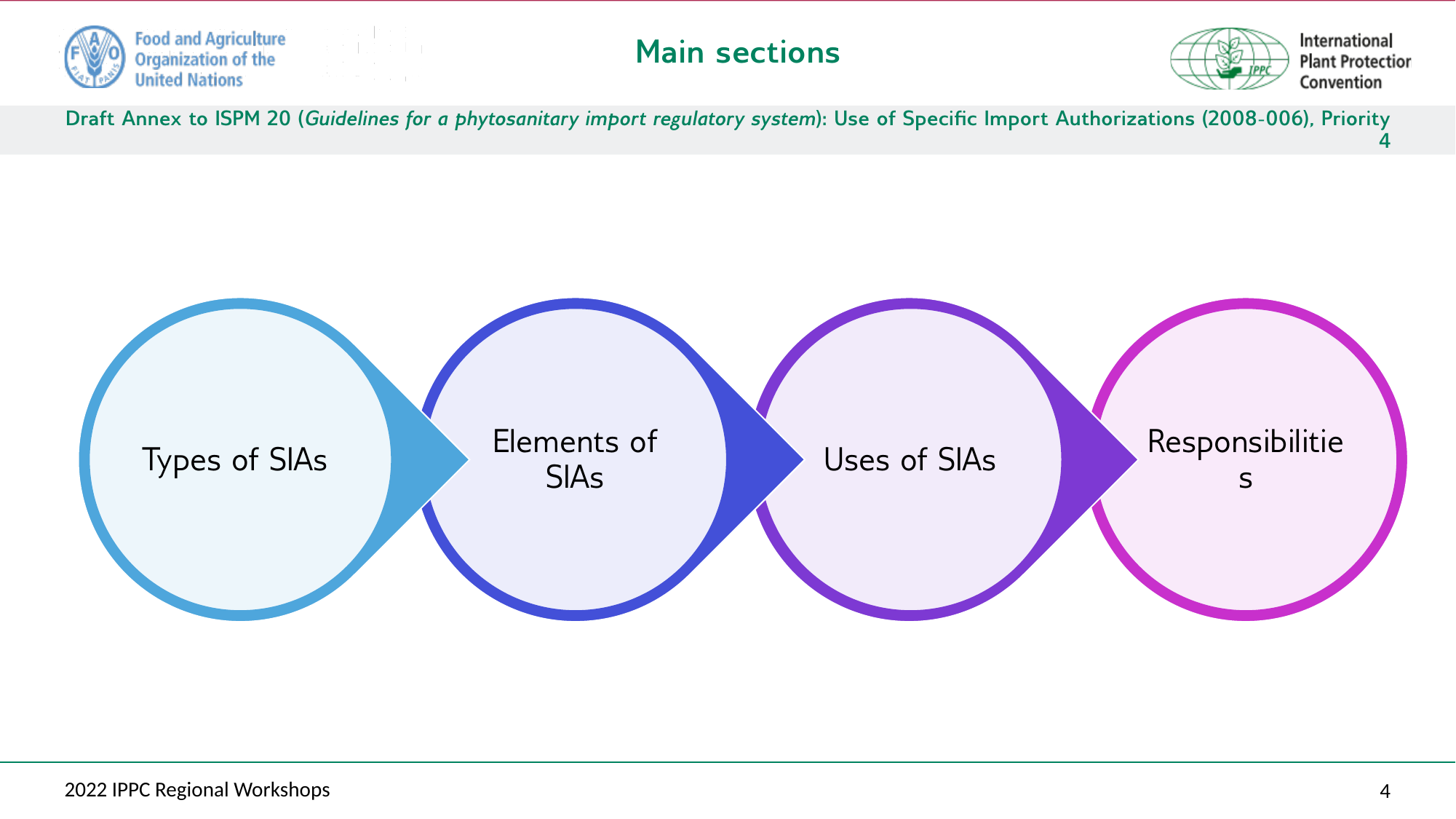

Main sections
Responsibilities
Uses of SIAs
Elements of SIAs
Types of SIAs